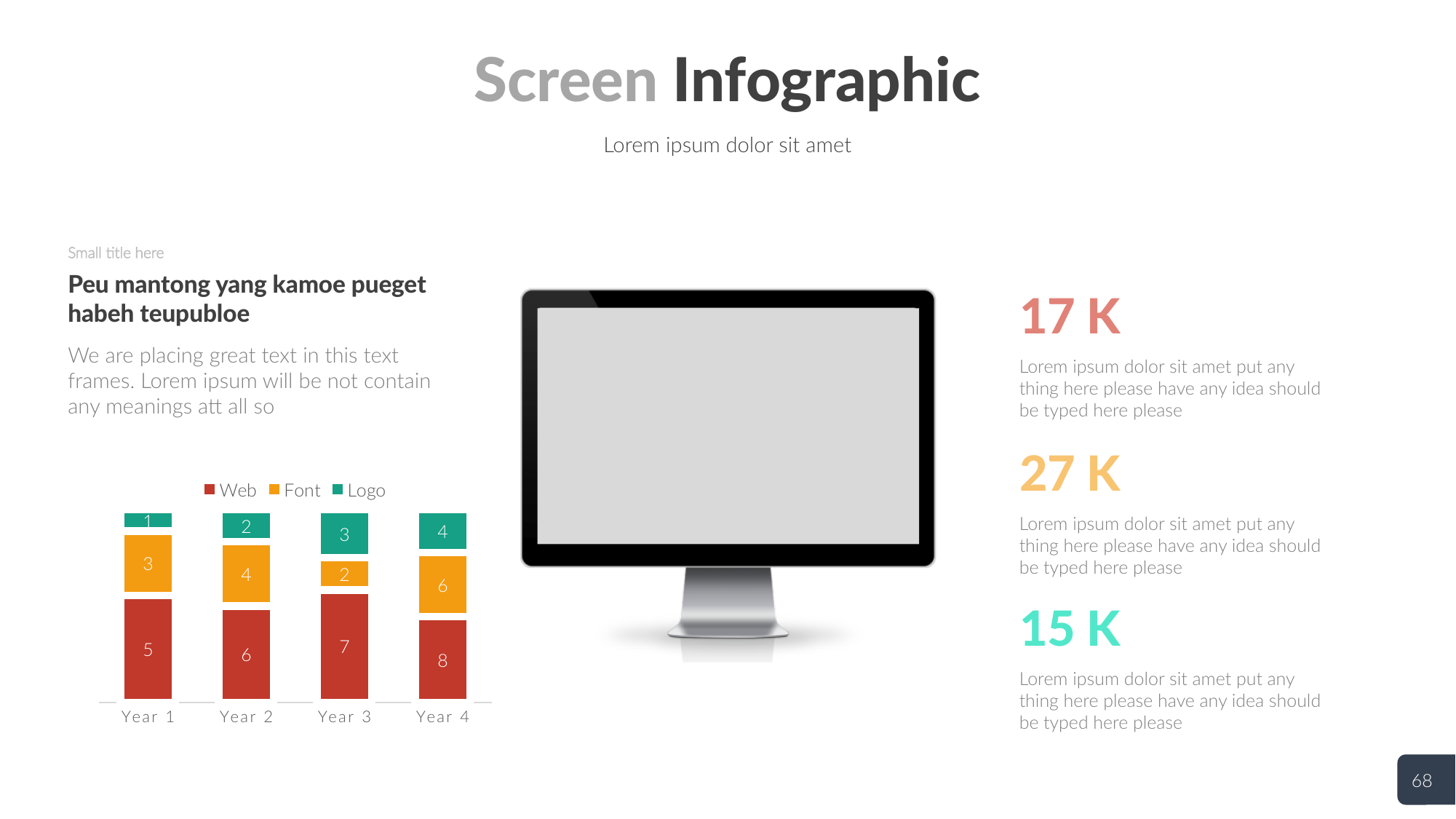

# Screen Infographic
Lorem ipsum dolor sit amet
Small title here
Peu mantong yang kamoe pueget habeh teupubloe
17 K
Lorem ipsum dolor sit amet put any thing here please have any idea should be typed here please

We are placing great text in this text frames. Lorem ipsum will be not contain any meanings att all so
27 K
Lorem ipsum dolor sit amet put any thing here please have any idea should be typed here please

### Chart

| Category | Web | Font | Logo |
|---|---|---|---|
| Year 1 | 5.0 | 3.0 | 1.0 |
| Year 2 | 6.0 | 4.0 | 2.0 |
| Year 3 | 7.0 | 2.0 | 3.0 |
| Year 4 | 8.0 | 6.0 | 4.0 |
15 K
Lorem ipsum dolor sit amet put any thing here please have any idea should be typed here please

68